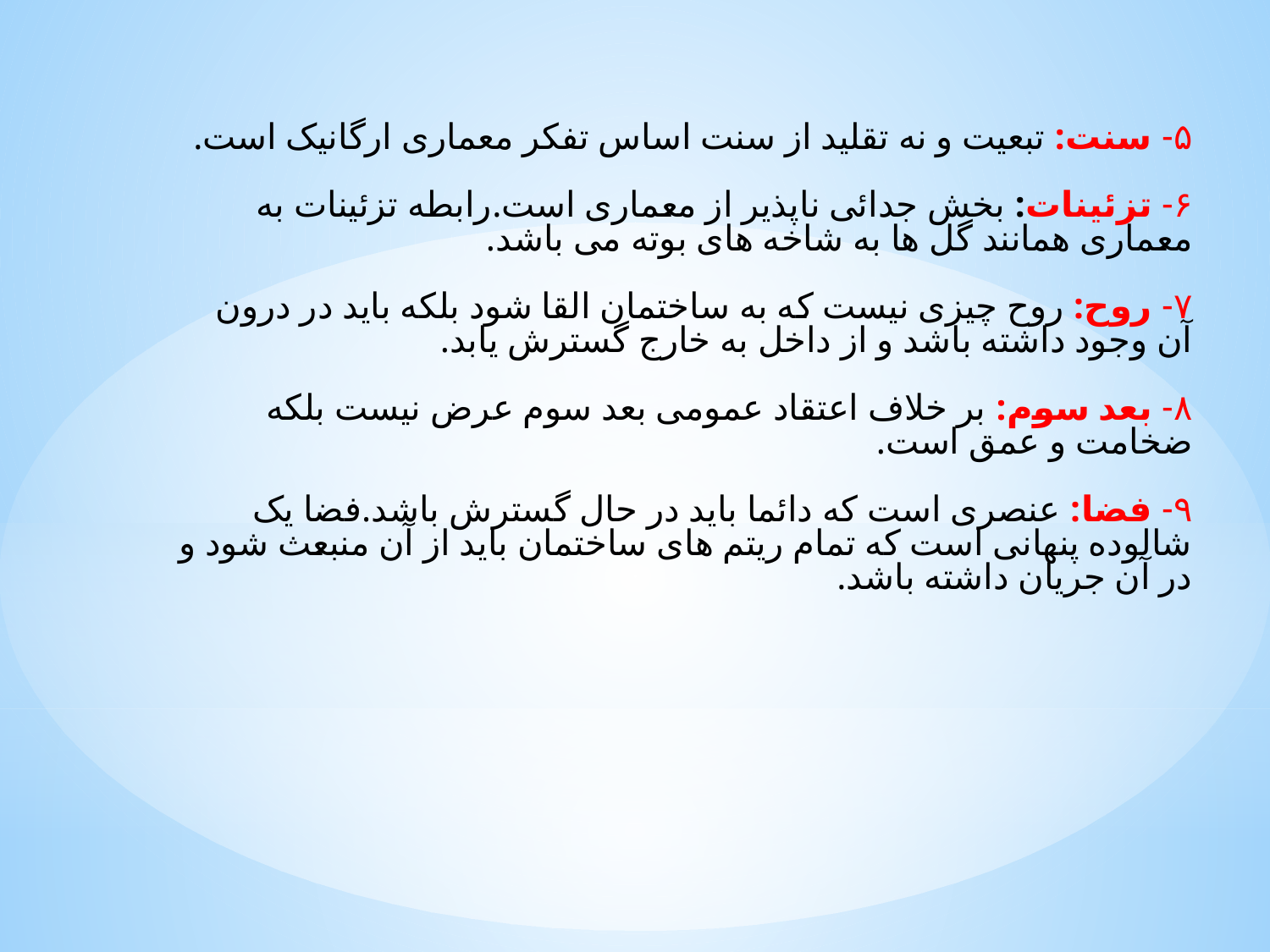

۵- سنت: تبعیت و نه تقلید از سنت اساس تفکر معماری ارگانیک است.

۶- تزئینات: بخش جدائی ناپذیر از معماری است.رابطه تزئینات به معماری همانند گل ها به شاخه های بوته می باشد.

۷- روح: روح چیزی نیست که به ساختمان القا شود بلکه باید در درون آن وجود داشته باشد و از داخل به خارج گسترش یابد.

۸- بعد سوم: بر خلاف اعتقاد عمومی بعد سوم عرض نیست بلکه ضخامت و عمق است.

۹- فضا: عنصری است که دائما باید در حال گسترش باشد.فضا یک شالوده پنهانی است که تمام ریتم های ساختمان باید از آن منبعث شود و در آن جریان داشته باشد.